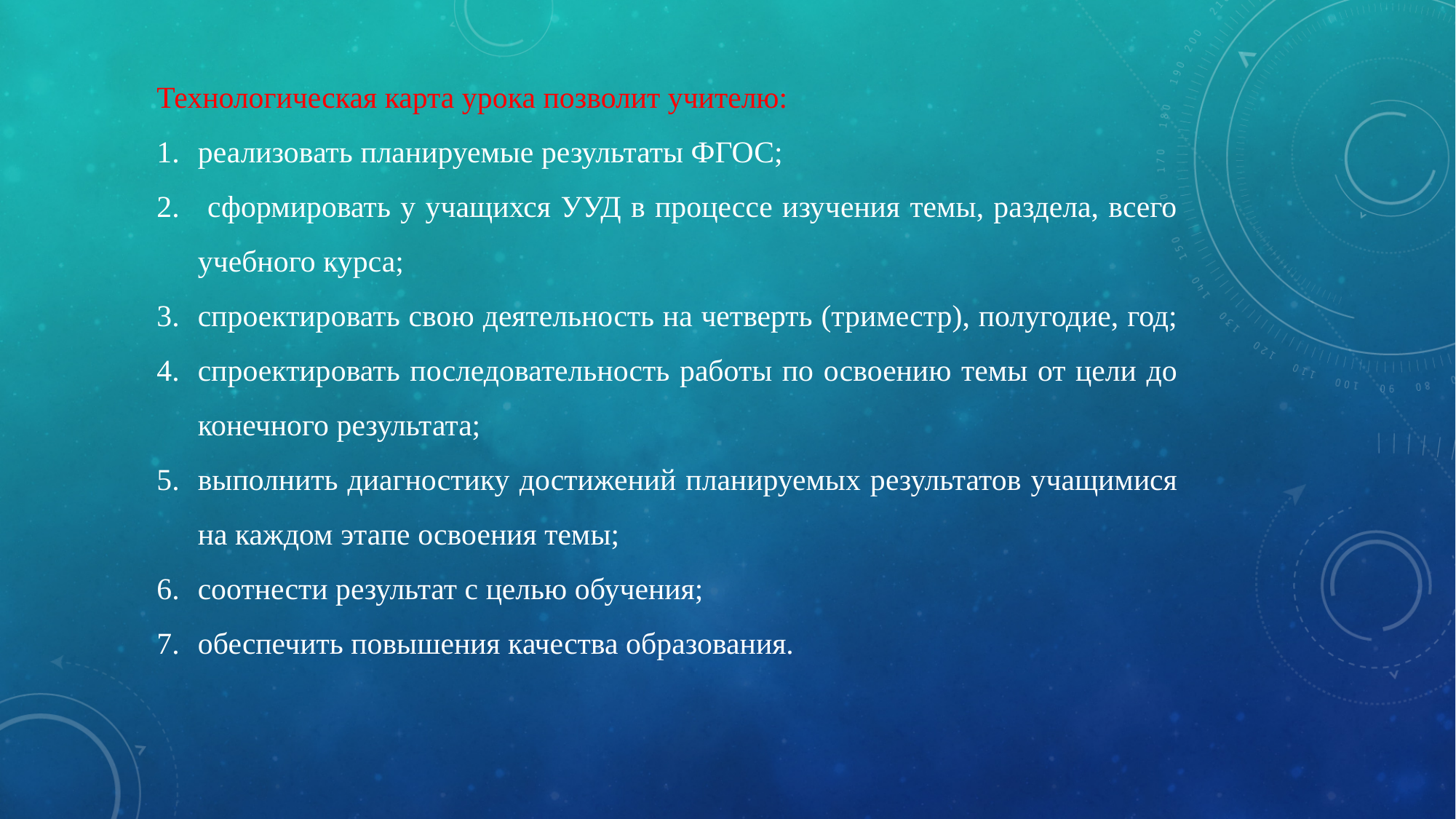

Технологическая карта урока позволит учителю:
реализовать планируемые результаты ФГОС;
 сформировать у учащихся УУД в процессе изучения темы, раздела, всего учебного курса;
спроектировать свою деятельность на четверть (триместр), полугодие, год;
спроектировать последовательность работы по освоению темы от цели до конечного результата;
выполнить диагностику достижений планируемых результатов учащимися на каждом этапе освоения темы;
соотнести результат с целью обучения;
обеспечить повышения качества образования.